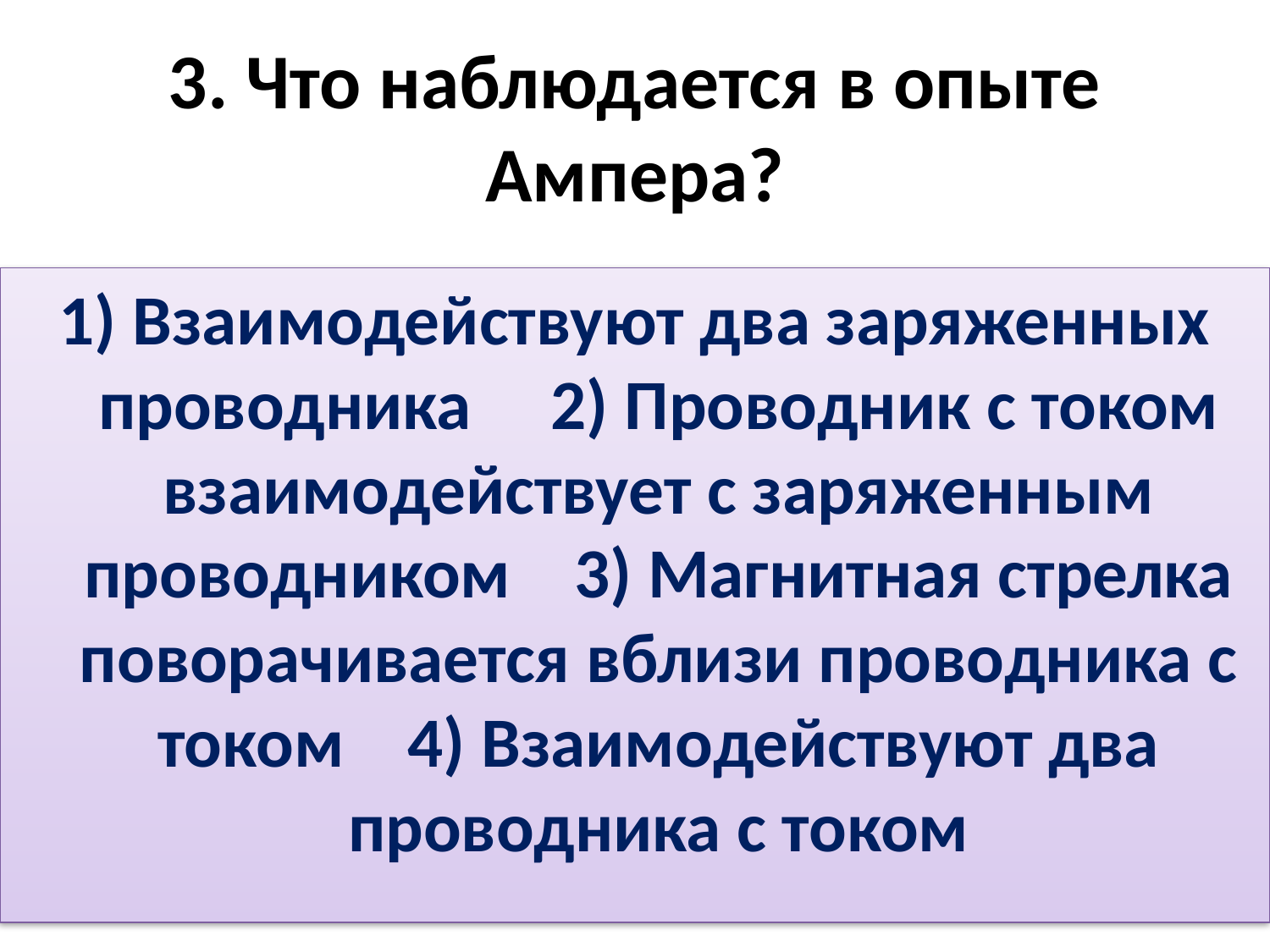

# 3. Что наблюдается в опыте Ампера?
1) Взаимодействуют два заряженных проводника     2) Проводник с током взаимодействует с заряженным проводником    3) Магнитная стрелка поворачивается вблизи проводника с током    4) Взаимодействуют два проводника с током